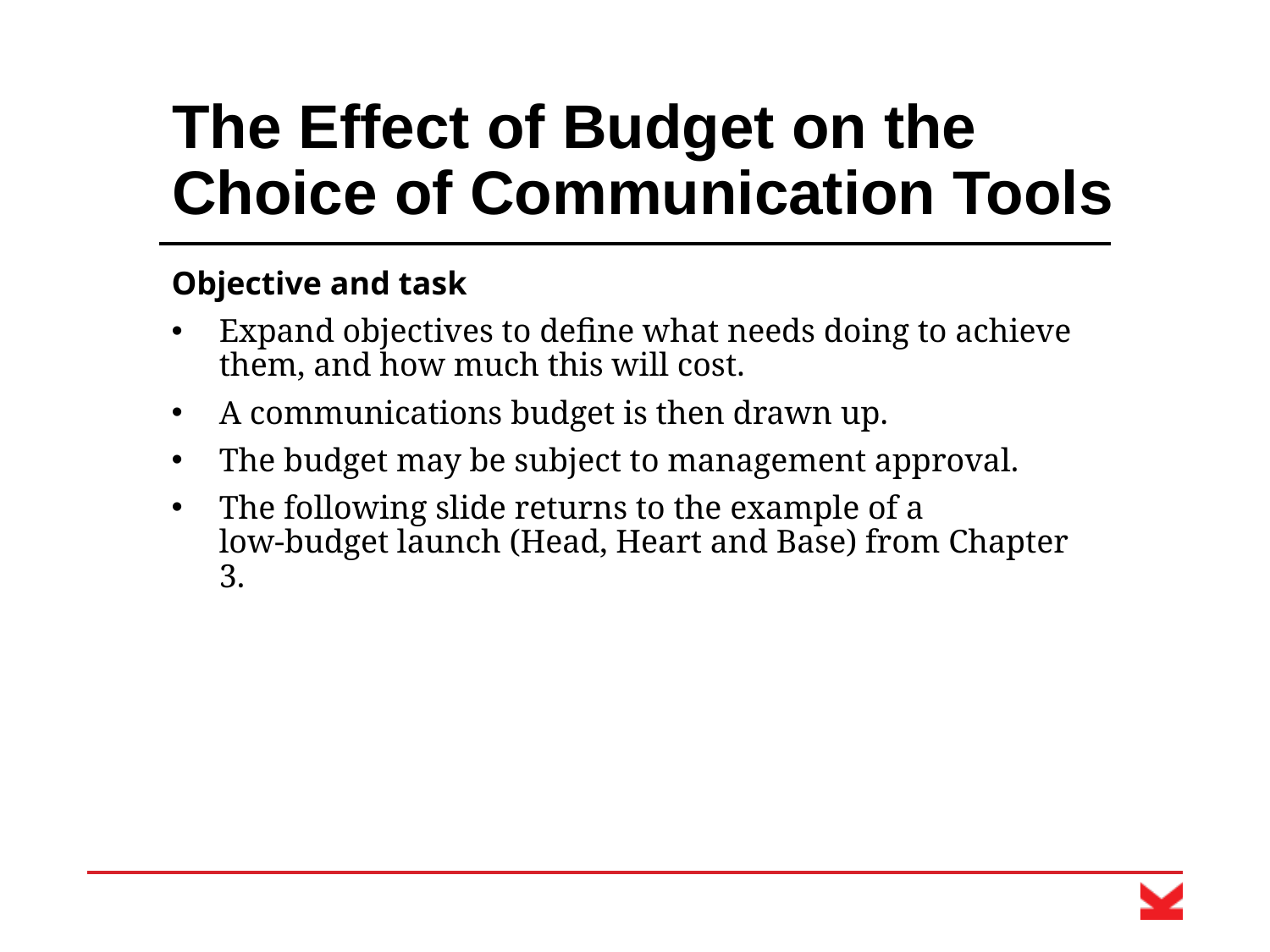

# The Effect of Budget on the Choice of Communication Tools
Objective and task
Expand objectives to define what needs doing to achieve them, and how much this will cost.
A communications budget is then drawn up.
The budget may be subject to management approval.
The following slide returns to the example of a
low-budget launch (Head, Heart and Base) from Chapter 3.